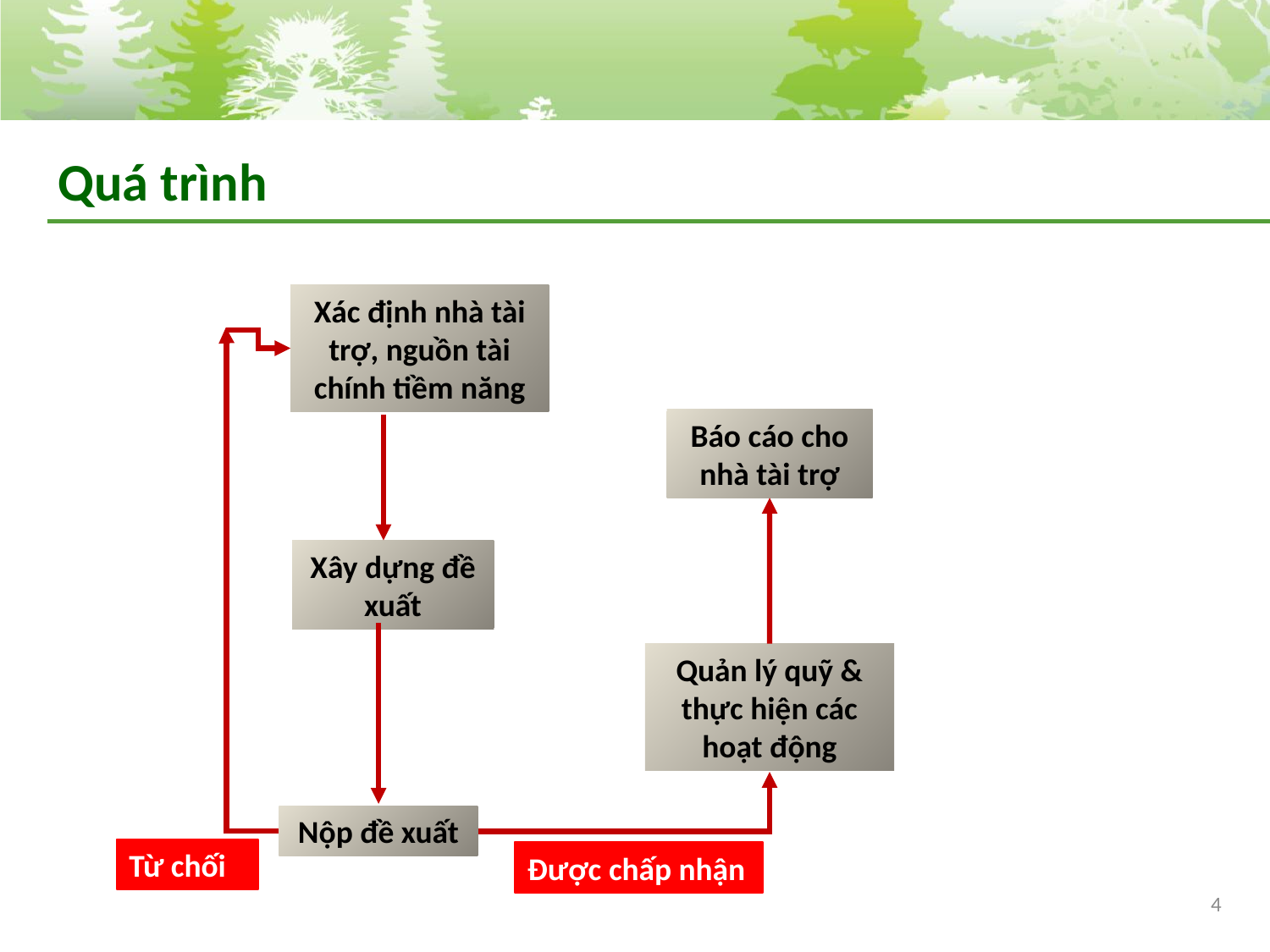

# Quá trình
Xác định nhà tài trợ, nguồn tài chính tiềm năng
Báo cáo cho nhà tài trợ
Xây dựng đề xuất
Quản lý quỹ & thực hiện các hoạt động
Nộp đề xuất
Từ chối
Được chấp nhận
4